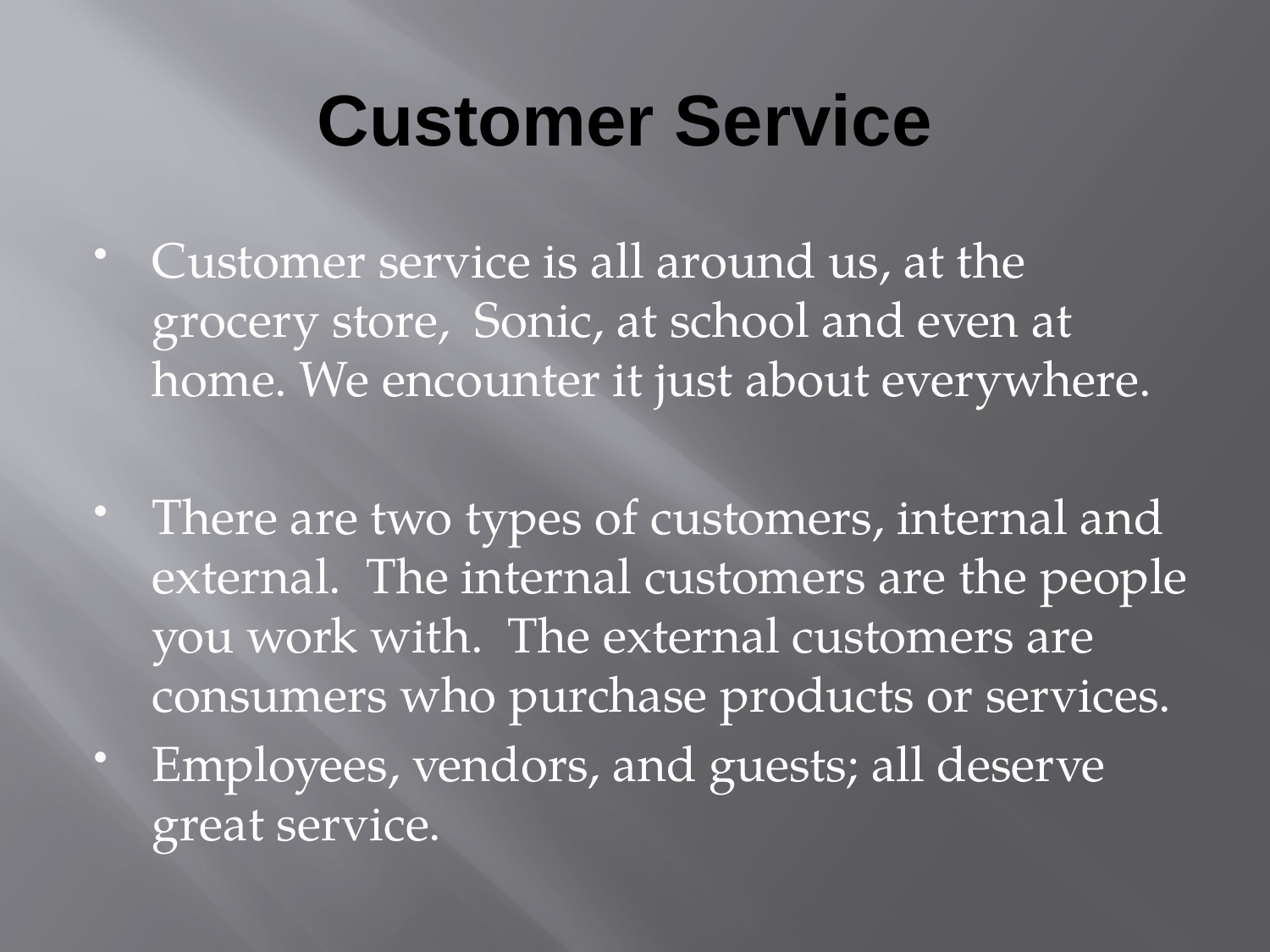

# Customer Service
Customer service is all around us, at the grocery store,  Sonic, at school and even at home. We encounter it just about everywhere.

There are two types of customers, internal and external.  The internal customers are the people you work with.  The external customers are consumers who purchase products or services.
Employees, vendors, and guests; all deserve great service.